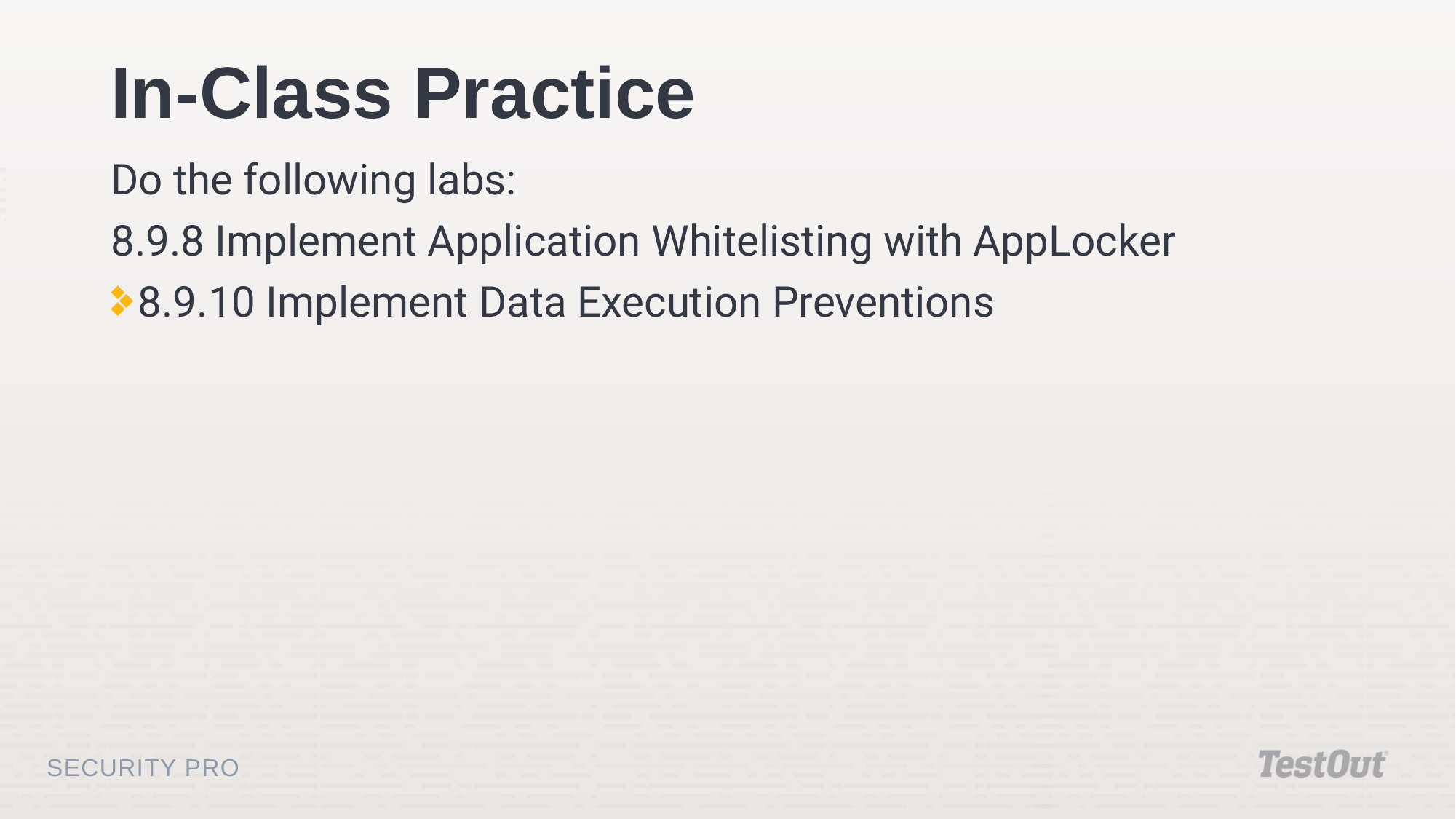

# In-Class Practice
Do the following labs:
8.9.8 Implement Application Whitelisting with AppLocker
8.9.10 Implement Data Execution Preventions
Security Pro